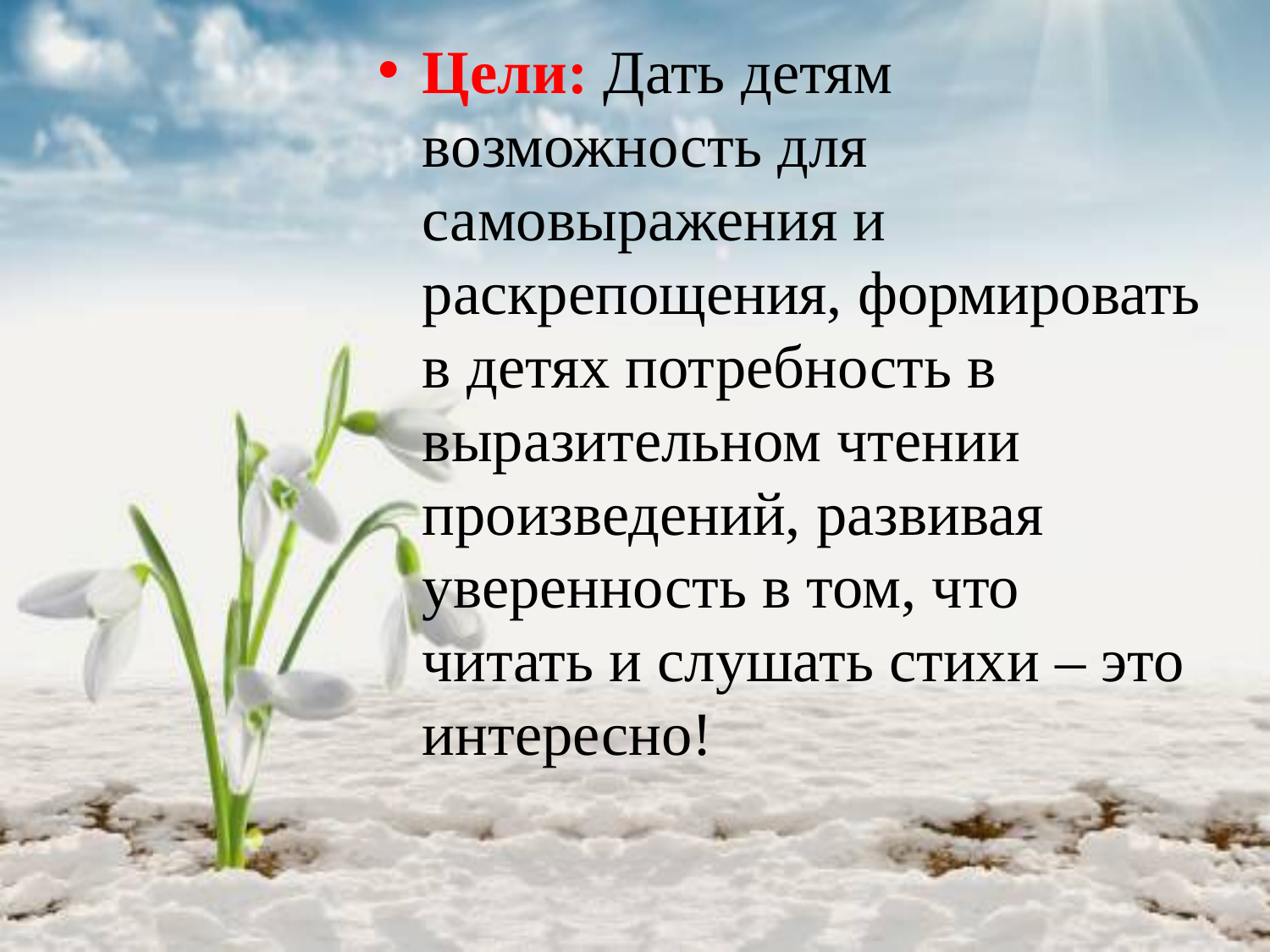

Цели: Дать детям возможность для самовыражения и раскрепощения, формировать в детях потребность в выразительном чтении произведений, развивая уверенность в том, что читать и слушать стихи – это интересно!